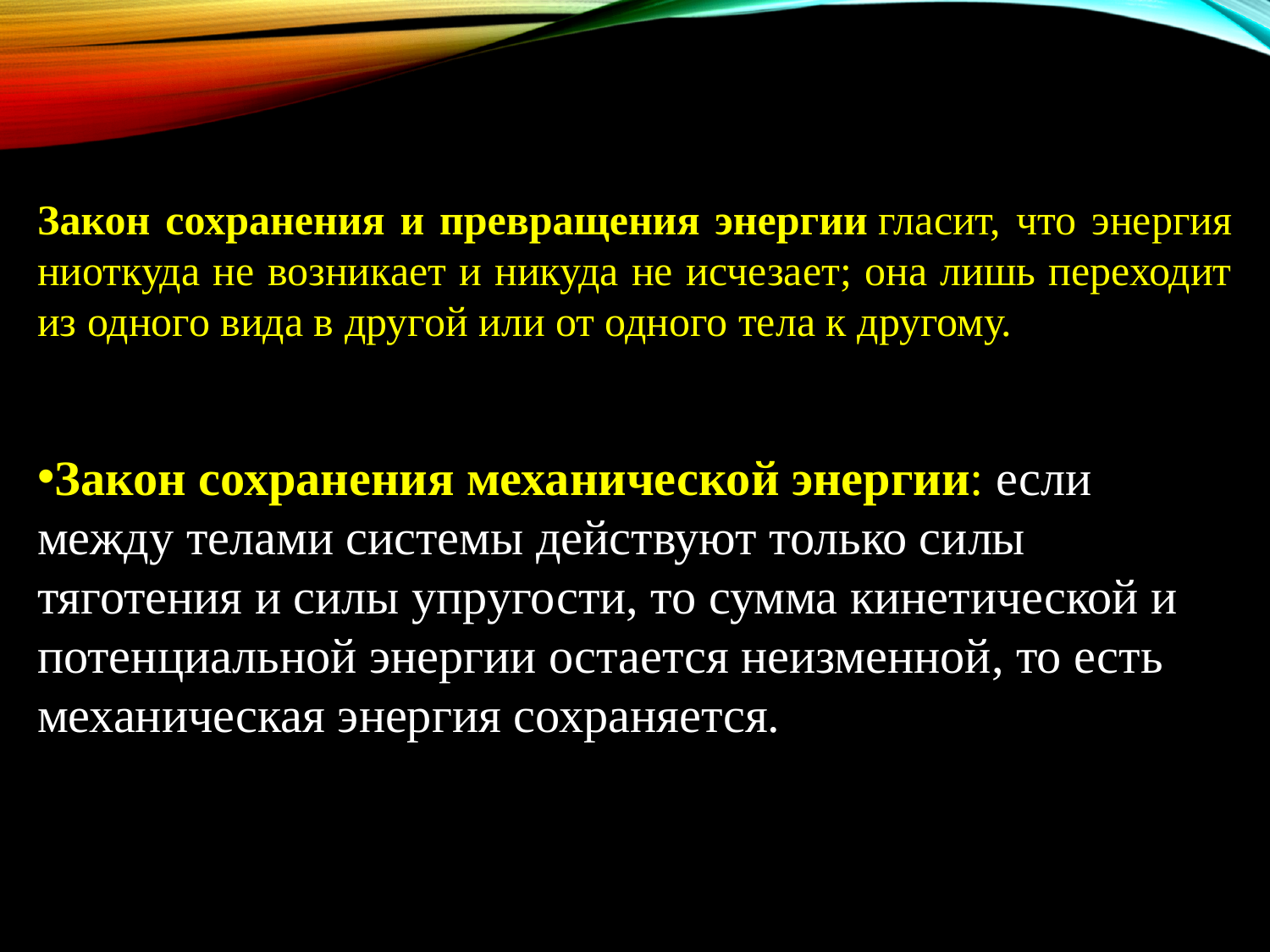

Закон сохранения и превращения энергии гласит, что энеpгия ниоткуда не возникает и никуда не исчезает; она лишь переходит из одного вида в другой или от одного тела к другому.

Закон сохранения механической энергии: если между телами системы действуют только силы тяготения и силы упругости, то сумма кинетической и потенциальной энергии остается неизменной, то есть механическая энергия сохраняется.